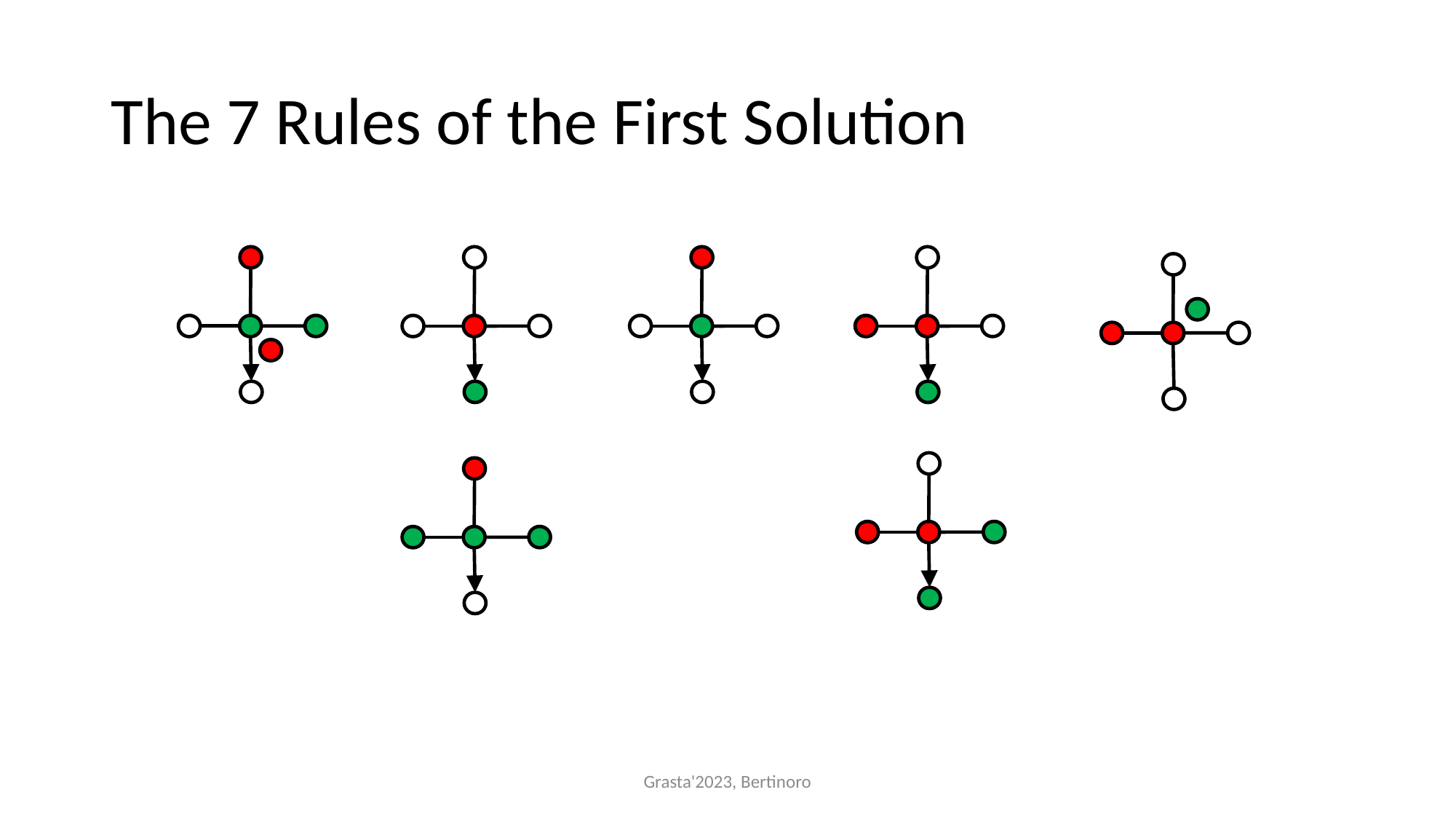

# The 7 Rules of the First Solution

Grasta'2023, Bertinoro